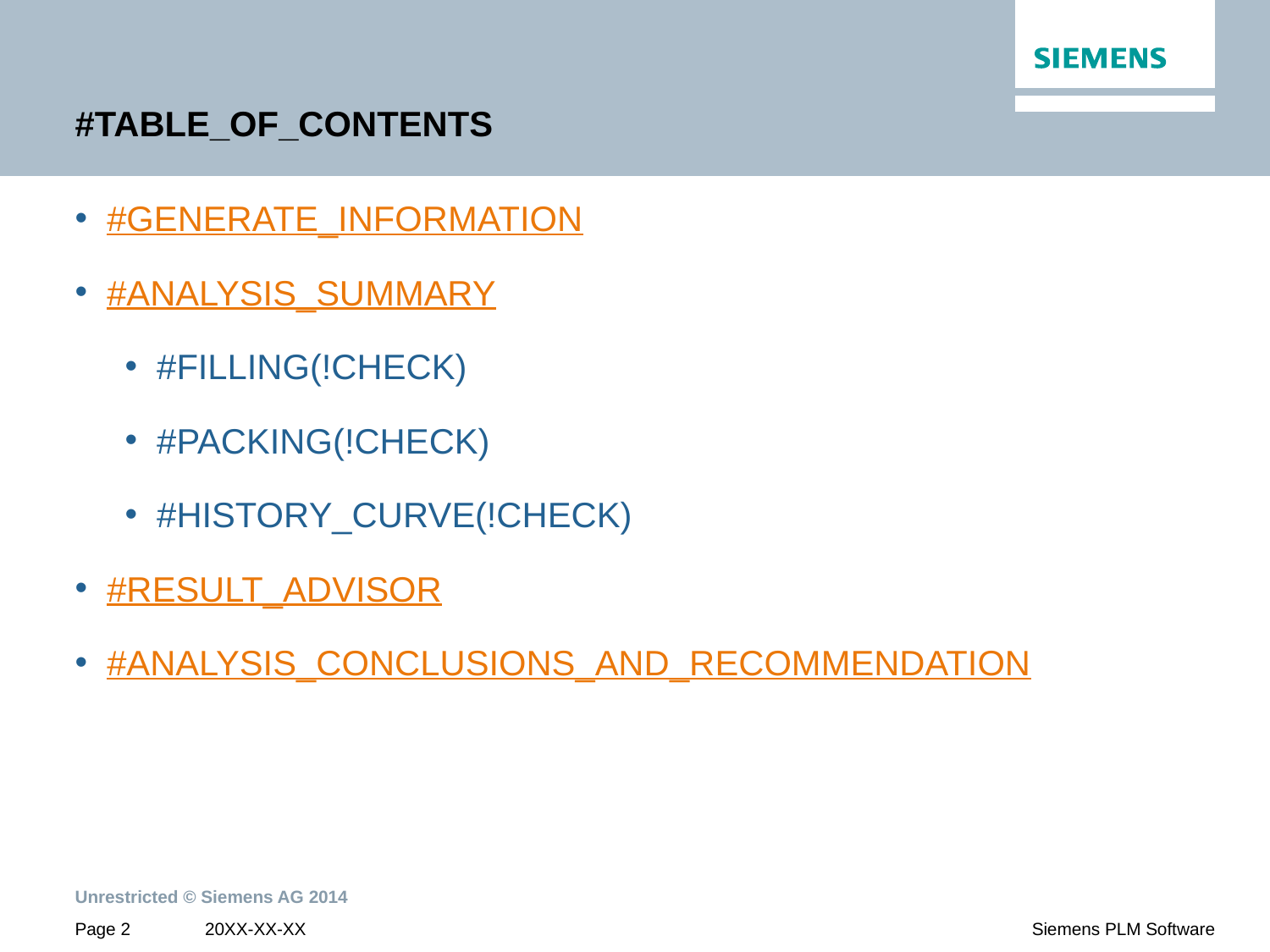

# #TABLE_OF_CONTENTS
#GENERATE_INFORMATION
#ANALYSIS_SUMMARY
#FILLING(!CHECK)
#PACKING(!CHECK)
#HISTORY_CURVE(!CHECK)
#RESULT_ADVISOR
#ANALYSIS_CONCLUSIONS_AND_RECOMMENDATION